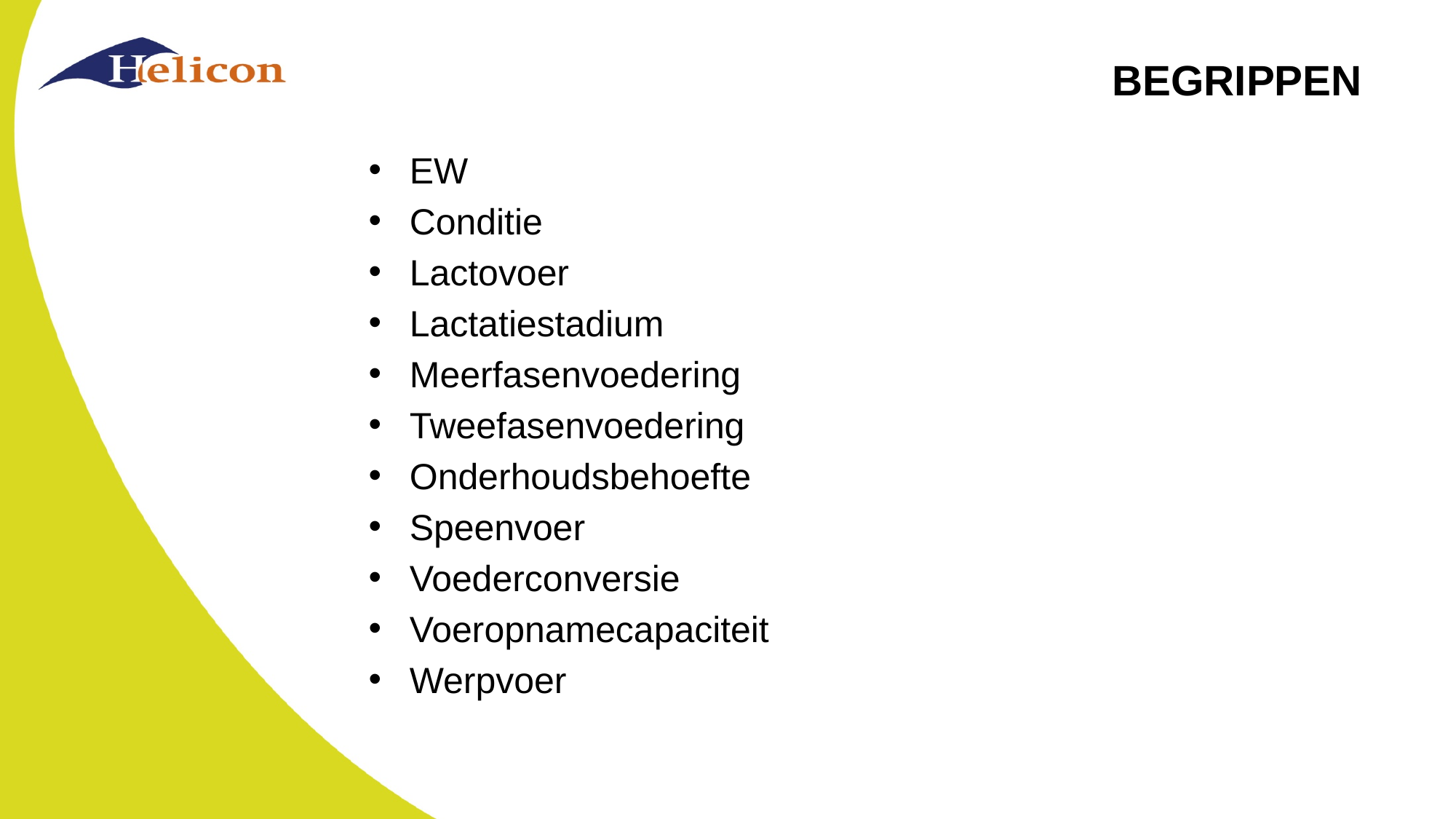

# BEGRIPPEN
EW
Conditie
Lactovoer
Lactatiestadium
Meerfasenvoedering
Tweefasenvoedering
Onderhoudsbehoefte
Speenvoer
Voederconversie
Voeropnamecapaciteit
Werpvoer